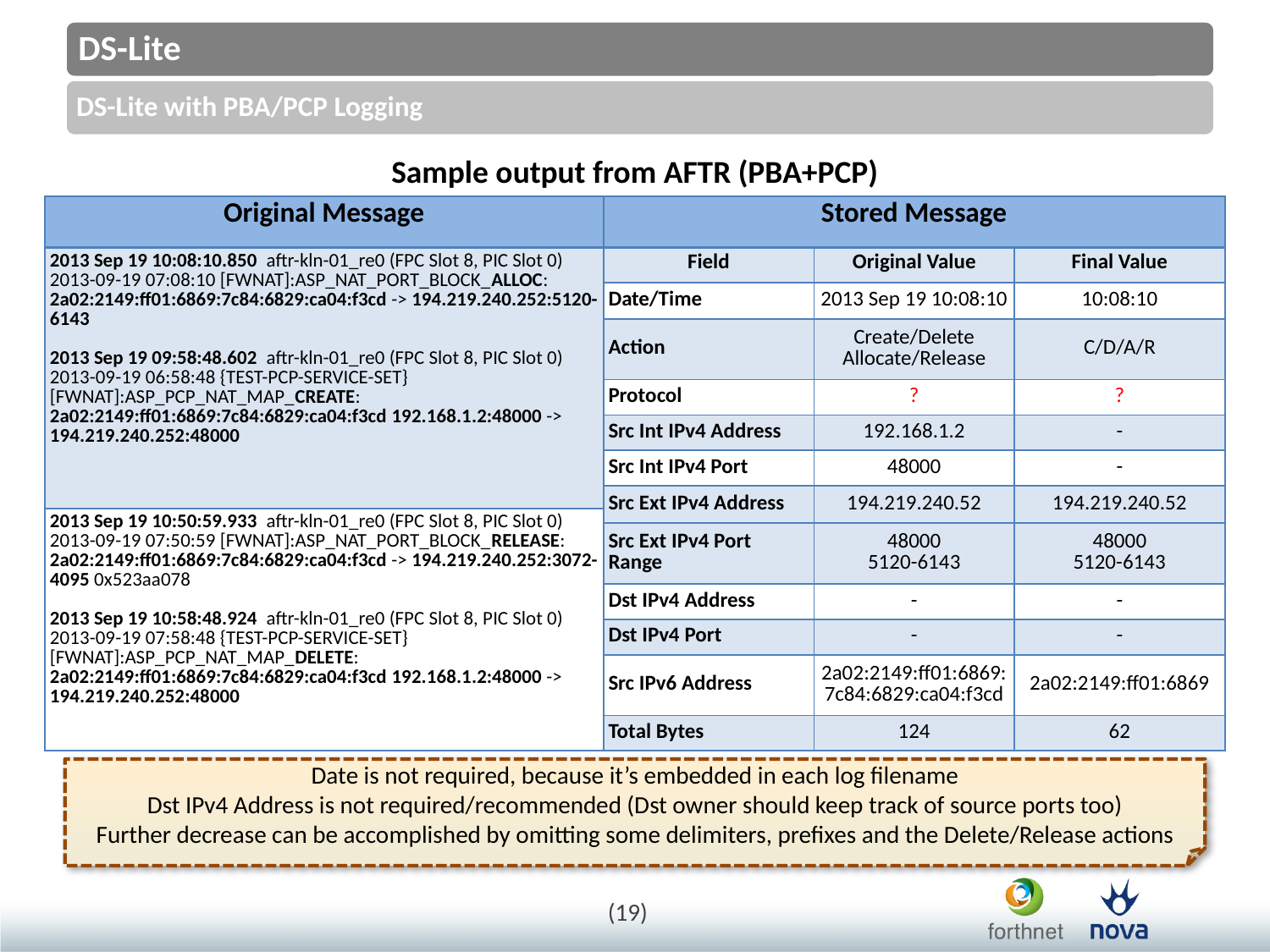

DS-Lite
DS-Lite with PBA/PCP Logging
Sample output from AFTR (PBA+PCP)
| Original Message | Stored Message |  |  |
| --- | --- | --- | --- |
| 2013 Sep 19 10:08:10.850 aftr-kln-01\_re0 (FPC Slot 8, PIC Slot 0) 2013-09-19 07:08:10 [FWNAT]:ASP\_NAT\_PORT\_BLOCK\_ALLOC: 2a02:2149:ff01:6869:7c84:6829:ca04:f3cd -> 194.219.240.252:5120-6143 2013 Sep 19 09:58:48.602 aftr-kln-01\_re0 (FPC Slot 8, PIC Slot 0) 2013-09-19 06:58:48 {TEST-PCP-SERVICE-SET}[FWNAT]:ASP\_PCP\_NAT\_MAP\_CREATE: 2a02:2149:ff01:6869:7c84:6829:ca04:f3cd 192.168.1.2:48000 -> 194.219.240.252:48000 | Field | Original Value | Final Value |
|  | Date/Time | 2013 Sep 19 10:08:10 | 10:08:10 |
|  | Action | Create/Delete Allocate/Release | C/D/A/R |
|  | Protocol | ? | ? |
|  | Src Int IPv4 Address | 192.168.1.2 | - |
|  | Src Int IPv4 Port | 48000 | - |
|  | Src Ext IPv4 Address | 194.219.240.52 | 194.219.240.52 |
| 2013 Sep 19 10:50:59.933 aftr-kln-01\_re0 (FPC Slot 8, PIC Slot 0) 2013-09-19 07:50:59 [FWNAT]:ASP\_NAT\_PORT\_BLOCK\_RELEASE: 2a02:2149:ff01:6869:7c84:6829:ca04:f3cd -> 194.219.240.252:3072-4095 0x523aa078 2013 Sep 19 10:58:48.924 aftr-kln-01\_re0 (FPC Slot 8, PIC Slot 0) 2013-09-19 07:58:48 {TEST-PCP-SERVICE-SET}[FWNAT]:ASP\_PCP\_NAT\_MAP\_DELETE: 2a02:2149:ff01:6869:7c84:6829:ca04:f3cd 192.168.1.2:48000 -> 194.219.240.252:48000 |  |  |  |
|  | Src Ext IPv4 Port Range | 48000 5120-6143 | 48000 5120-6143 |
|  | Dst IPv4 Address | - | - |
|  | Dst IPv4 Port | - | - |
|  | Src IPv6 Address | 2a02:2149:ff01:6869:7c84:6829:ca04:f3cd | 2a02:2149:ff01:6869 |
|  | Total Bytes | 124 | 62 |
Date is not required, because it’s embedded in each log filename
Dst IPv4 Address is not required/recommended (Dst owner should keep track of source ports too)
Further decrease can be accomplished by omitting some delimiters, prefixes and the Delete/Release actions
(19)